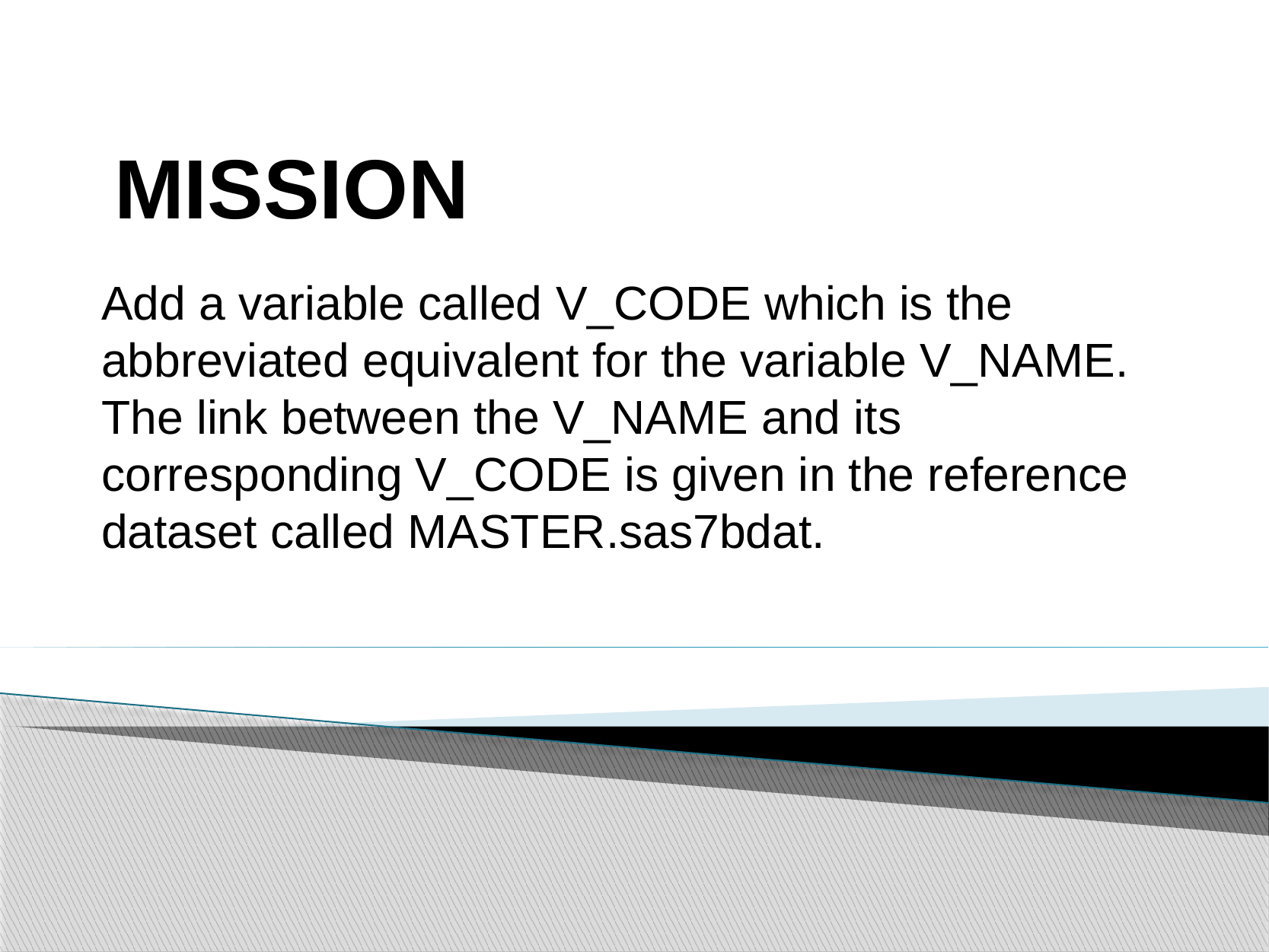

# MISSION
Add a variable called V_CODE which is the abbreviated equivalent for the variable V_NAME.  The link between the V_NAME and its corresponding V_CODE is given in the reference dataset called MASTER.sas7bdat.